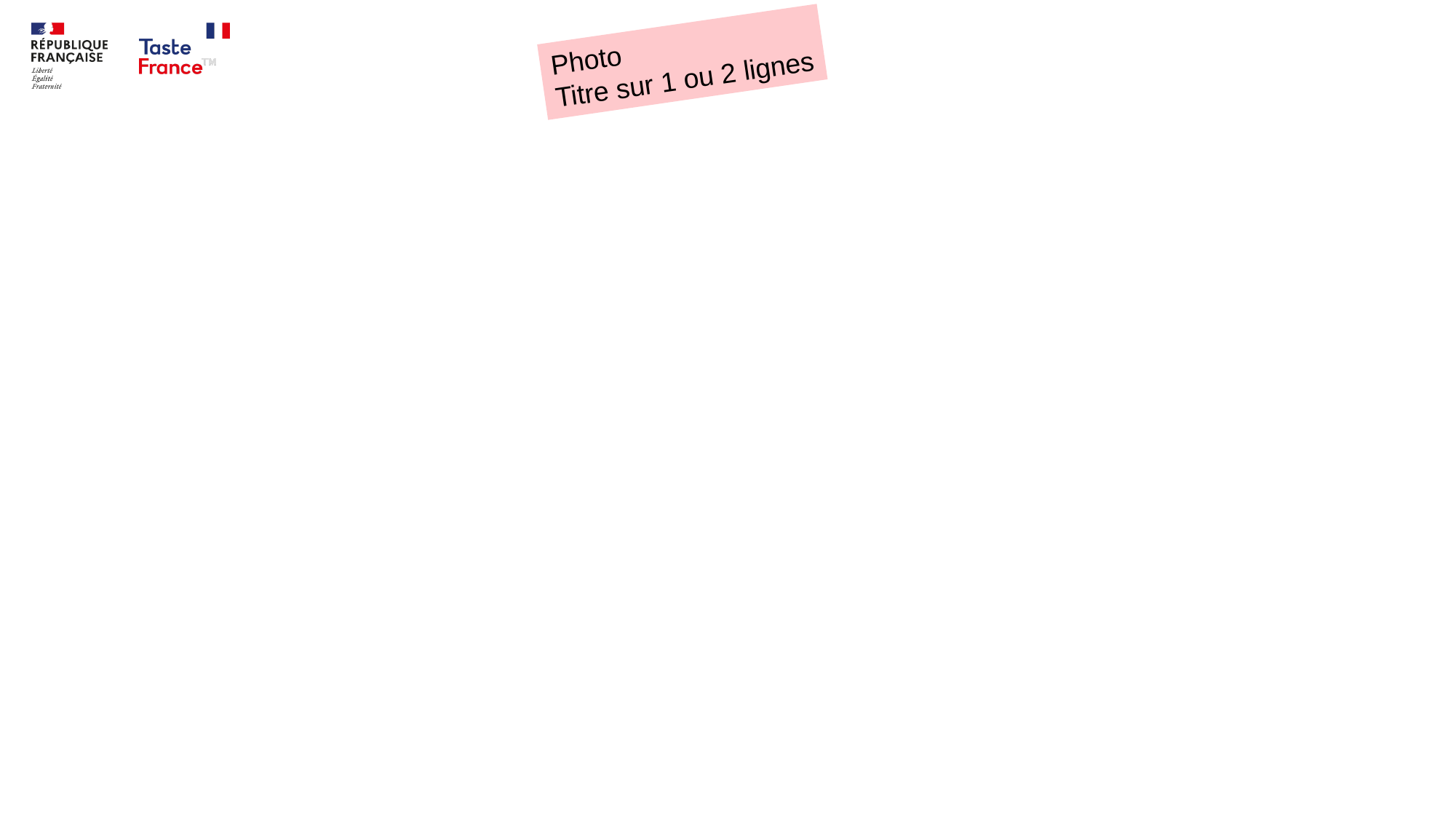

Photo
Titre sur 1 ou 2 lignes
# Titre rub.

Titre de la présentation
8